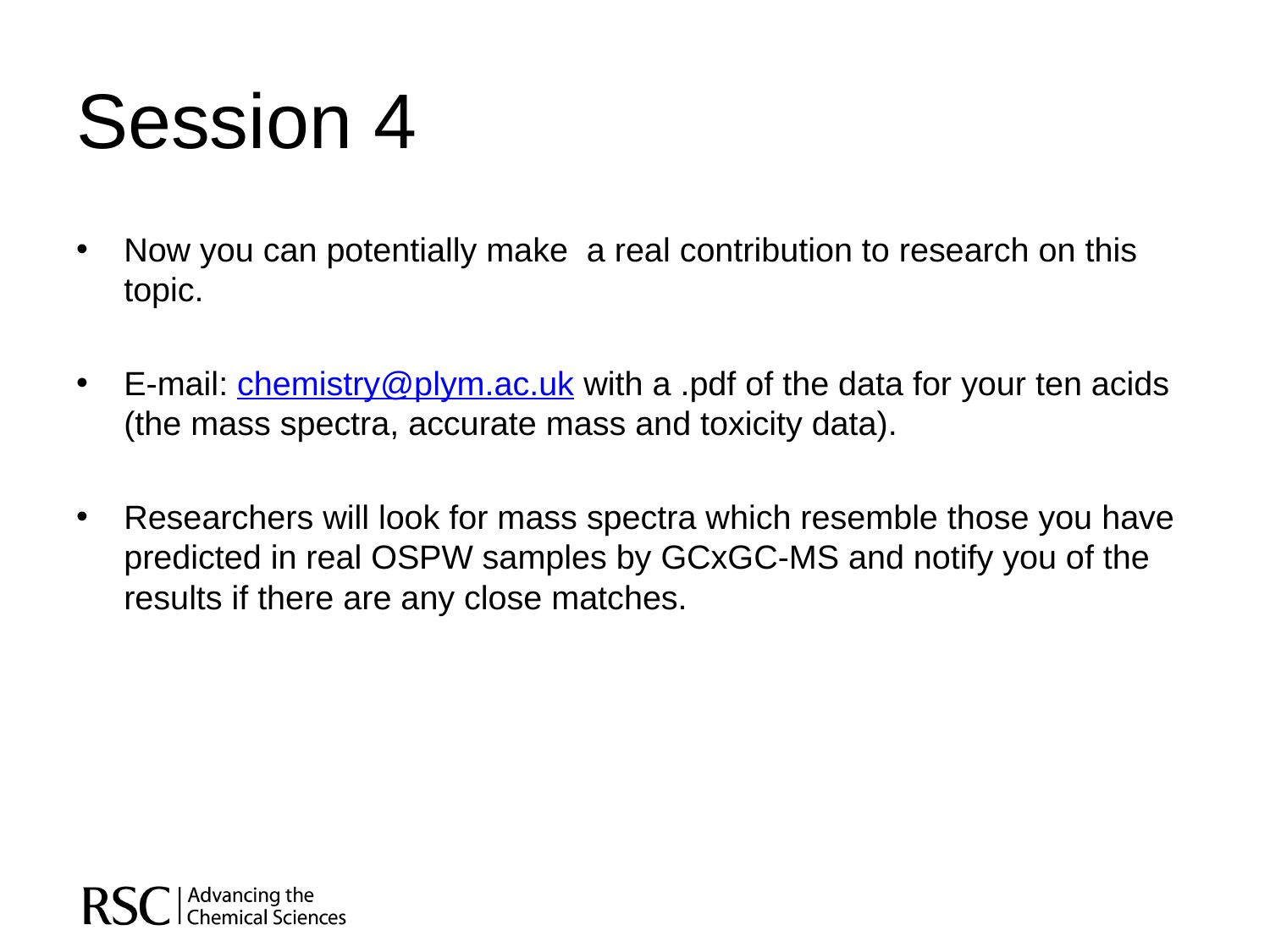

# Session 4
Now you can potentially make  a real contribution to research on this topic.

E-mail: chemistry@plym.ac.uk with a .pdf of the data for your ten acids (the mass spectra, accurate mass and toxicity data).

Researchers will look for mass spectra which resemble those you have predicted in real OSPW samples by GCxGC-MS and notify you of the results if there are any close matches.